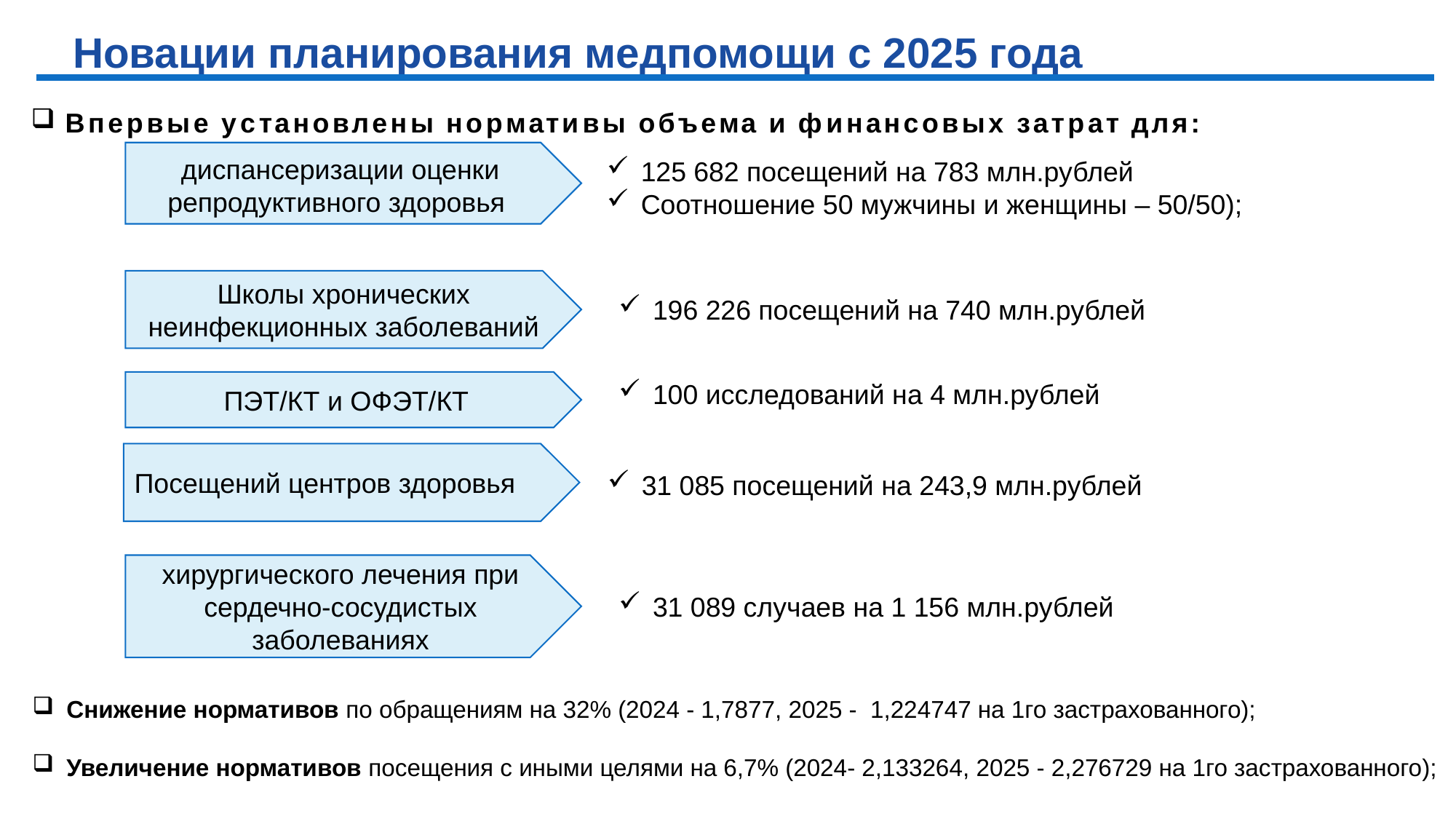

Новации планирования медпомощи с 2025 года
Впервые установлены нормативы объема и финансовых затрат для:

 диспансеризации оценки репродуктивного здоровья
125 682 посещений на 783 млн.рублей
Соотношение 50 мужчины и женщины – 50/50);
Школы хронических неинфекционных заболеваний
196 226 посещений на 740 млн.рублей
ПЭТ/КТ и ОФЭТ/КТ
100 исследований на 4 млн.рублей
Посещений центров здоровья
31 085 посещений на 243,9 млн.рублей
хирургического лечения при сердечно-сосудистых заболеваниях
31 089 случаев на 1 156 млн.рублей
Снижение нормативов по обращениям на 32% (2024 - 1,7877, 2025 -  1,224747 на 1го застрахованного);

Увеличение нормативов посещения с иными целями на 6,7% (2024- 2,133264, 2025 - 2,276729 на 1го застрахованного);